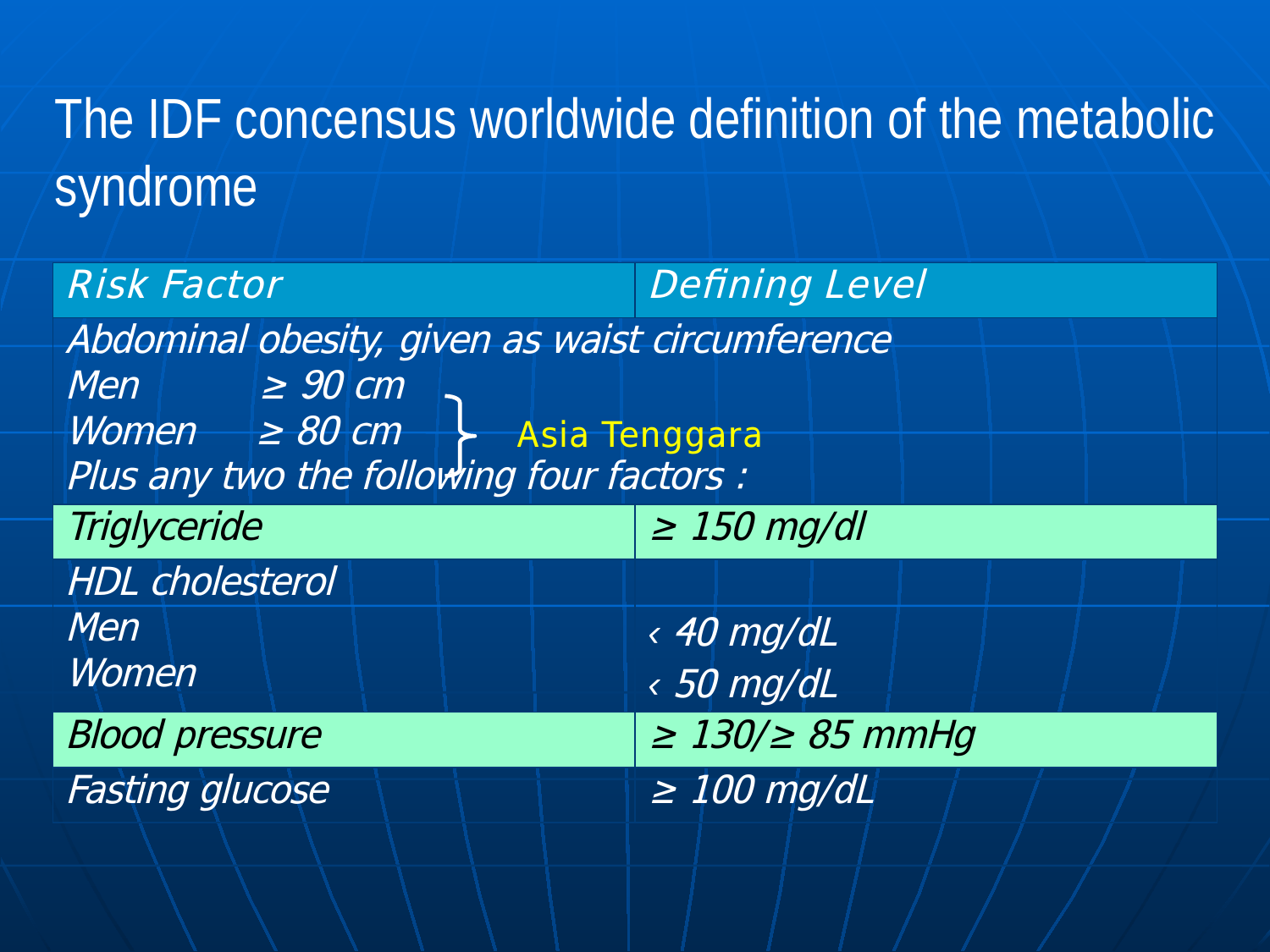

The IDF concensus worldwide definition of the metabolic syndrome
| Risk Factor | Defining Level |
| --- | --- |
| Abdominal obesity, given as waist circumference Men ≥ 90 cm Women ≥ 80 cm Plus any two the following four factors : |  |
| Triglyceride | ≥ 150 mg/dl |
| HDL cholesterol Men Women | ‹ 40 mg/dL ‹ 50 mg/dL |
| Blood pressure | ≥ 130/≥ 85 mmHg |
| Fasting glucose | ≥ 100 mg/dL |

Asia Tenggara